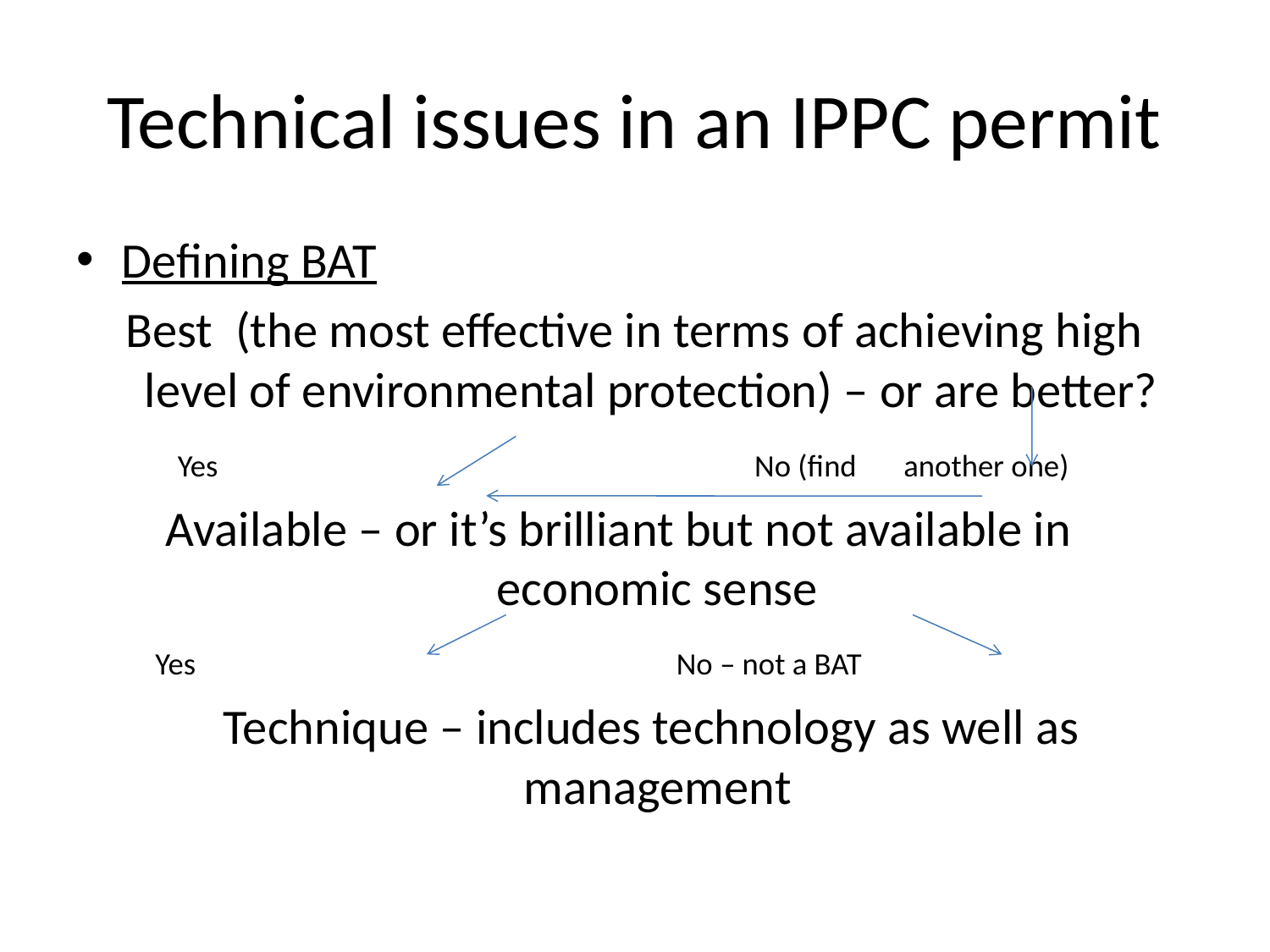

# Technical issues in an IPPC permit
Defining BAT
Best  (the most effective in terms of achieving high level of environmental protection) – or are better?
			     Yes                                                                             No (find 							another one)
Available – or it’s brilliant but not available in 	economic sense
			   Yes                                                                     No – not a BAT
   Technique – includes technology as well as management